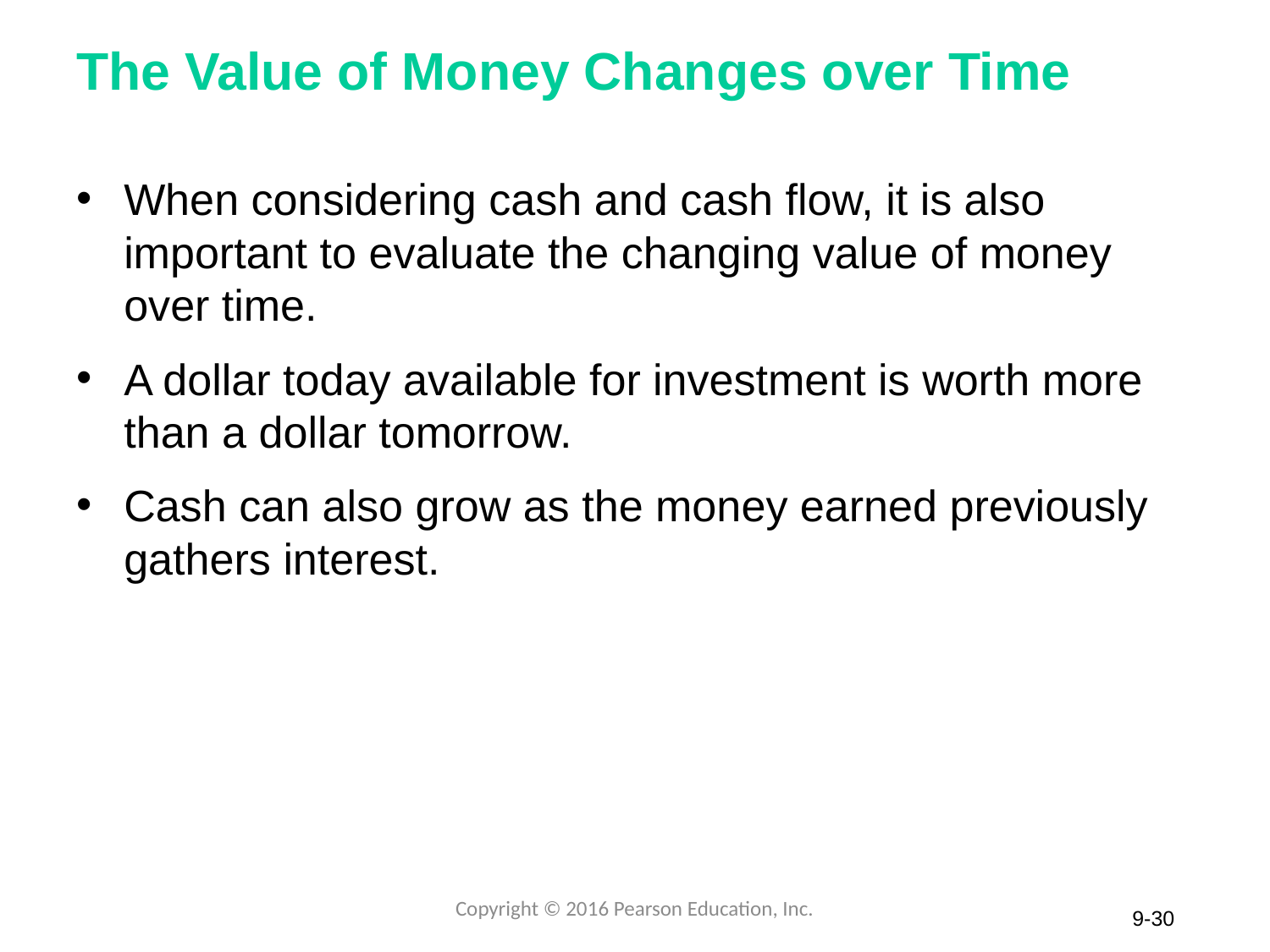

# The Value of Money Changes over Time
When considering cash and cash flow, it is also important to evaluate the changing value of money over time.

A dollar today available for investment is worth more than a dollar tomorrow.

Cash can also grow as the money earned previously gathers interest.
Copyright © 2016 Pearson Education, Inc.